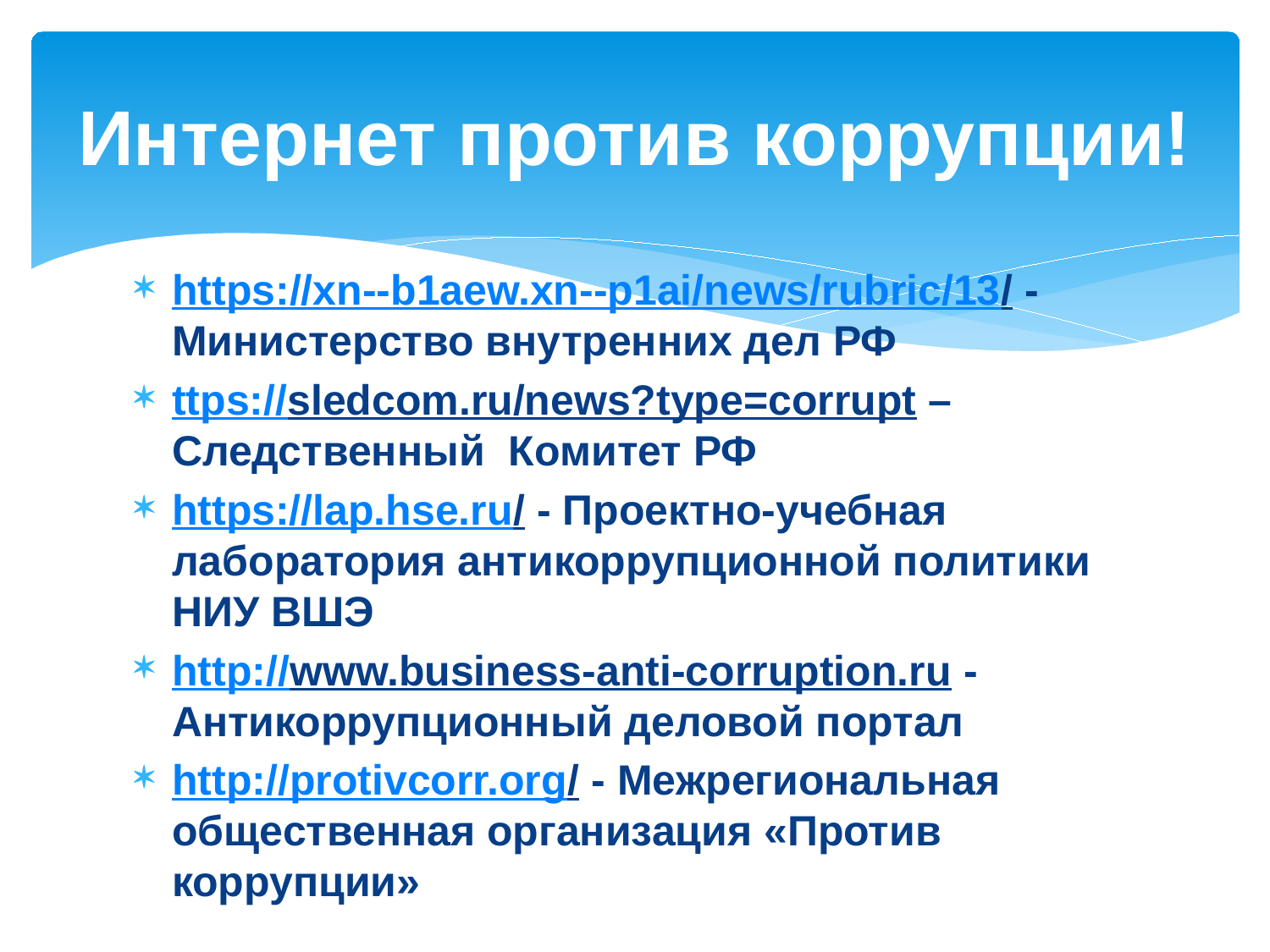

# Интернет против коррупции!
https://xn--b1aew.xn--p1ai/news/rubric/13/ - Министерство внутренних дел РФ
ttps://sledcom.ru/news?type=corrupt – Следственный  Комитет РФ
https://lap.hse.ru/ - Проектно-учебная лаборатория антикоррупционной политики НИУ ВШЭ
http://www.business-anti-corruption.ru - Антикоррупционный деловой портал
http://protivcorr.org/ - Межрегиональная общественная организация «Против коррупции»